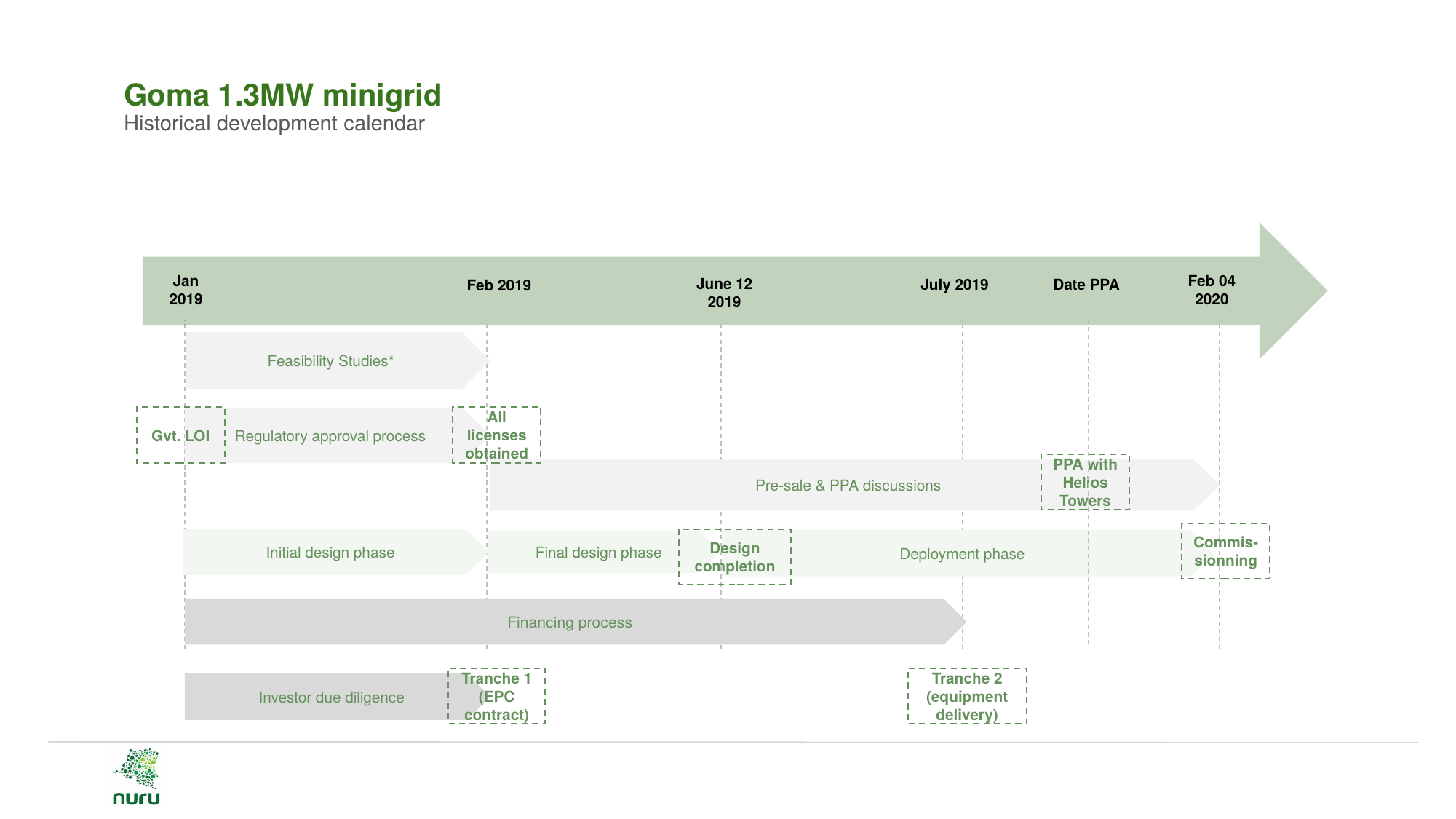

# Goma 1.3MW minigrid Historical development calendar

Feb 04 2020
Jan 2019
June 12 2019
July 2019
Date PPA
Feb 2019
Feasibility Studies*
All licenses obtained
Gvt. LOI
Regulatory approval process
PPA with Helios Towers
Pre-sale & PPA discussions
Commis-sionning
Initial design phase
Design completion
Deployment phase
Final design phase
Financing process
Tranche 1 (EPC contract)
Tranche 2 (equipment delivery)
Investor due diligence